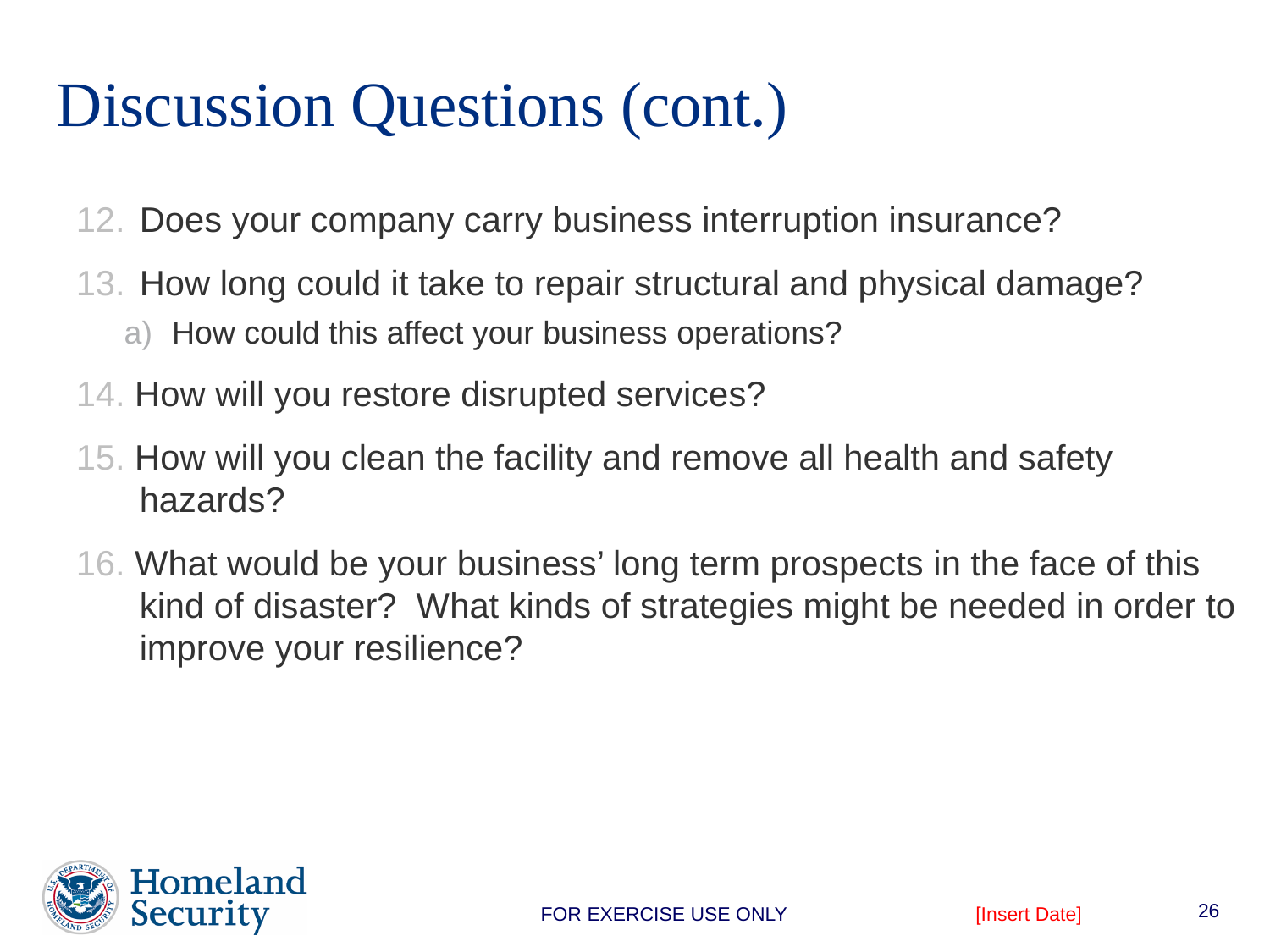

# Discussion Questions (cont.)
12.	Does your company carry business interruption insurance?
13.	How long could it take to repair structural and physical damage?
How could this affect your business operations?
14. How will you restore disrupted services?
15. How will you clean the facility and remove all health and safety hazards?
16. What would be your business’ long term prospects in the face of this kind of disaster?  What kinds of strategies might be needed in order to improve your resilience?

26